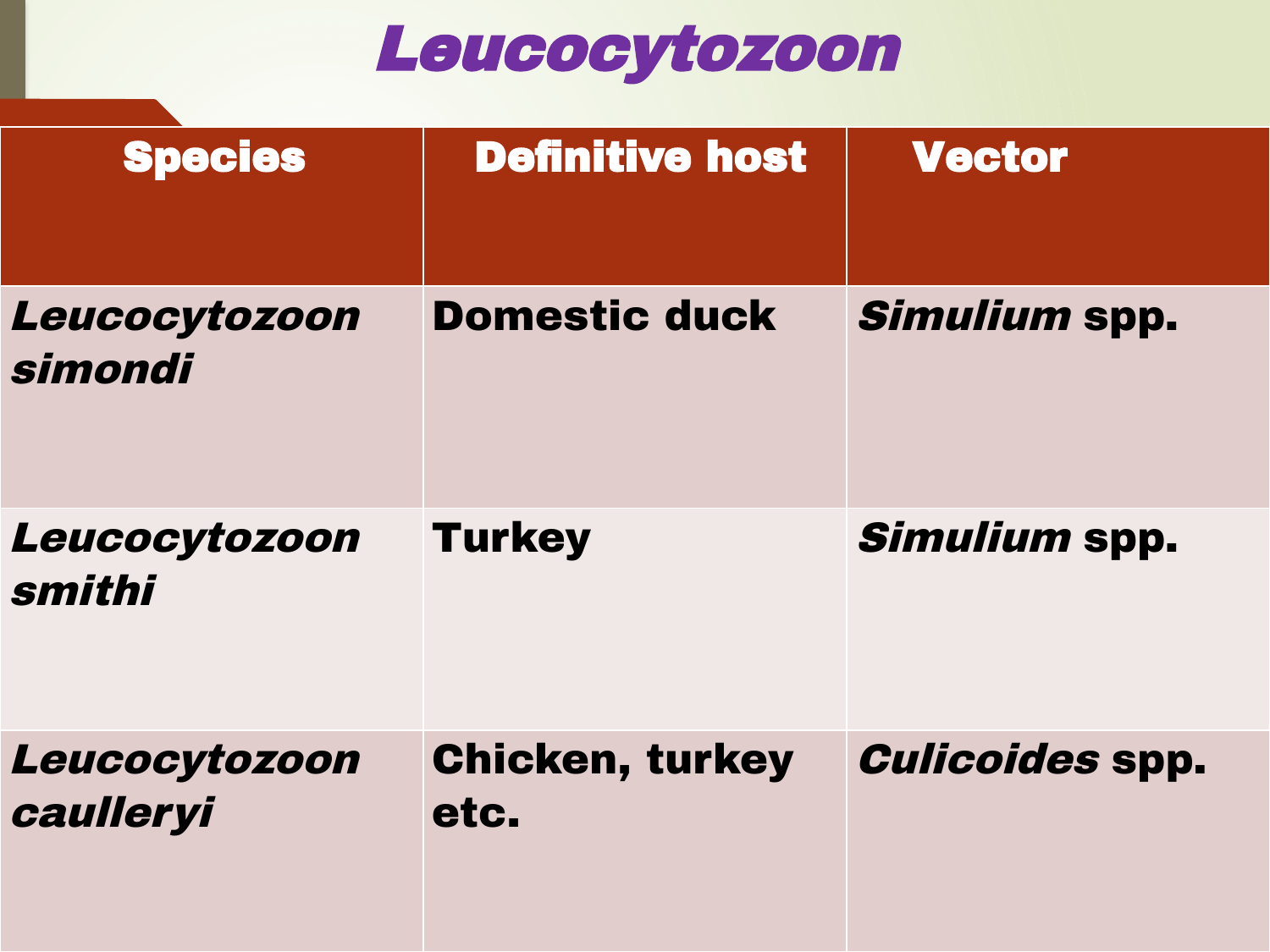

# Leucocytozoon
| Species | Definitive host | Vector |
| --- | --- | --- |
| Leucocytozoon simondi | Domestic duck | Simulium spp. |
| Leucocytozoon smithi | Turkey | Simulium spp. |
| Leucocytozoon caulleryi | Chicken, turkey etc. | Culicoides spp. |